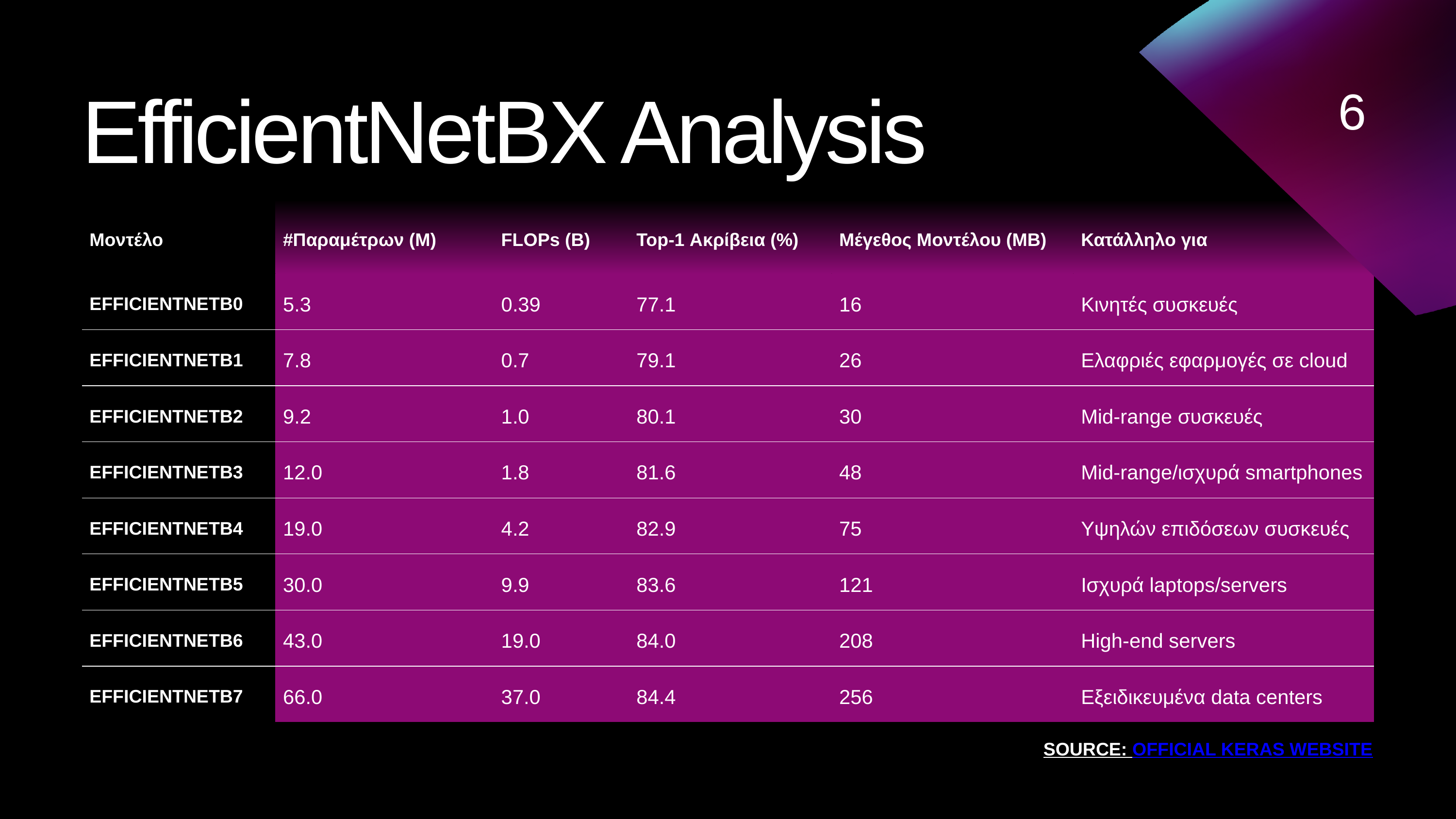

EfficientNetBX Analysis
6
| Μοντέλο | #Παραμέτρων (Μ) | FLOPs (B) | Top-1 Ακρίβεια (%) | Μέγεθος Μοντέλου (MB) | Κατάλληλο για |
| --- | --- | --- | --- | --- | --- |
| EFFICIENTNETB0 | 5.3 | 0.39 | 77.1 | 16 | Κινητές συσκευές |
| EFFICIENTNETB1 | 7.8 | 0.7 | 79.1 | 26 | Ελαφριές εφαρμογές σε cloud |
| EFFICIENTNETB2 | 9.2 | 1.0 | 80.1 | 30 | Mid-range συσκευές |
| EFFICIENTNETB3 | 12.0 | 1.8 | 81.6 | 48 | Mid-range/ισχυρά smartphones |
| EFFICIENTNETB4 | 19.0 | 4.2 | 82.9 | 75 | Υψηλών επιδόσεων συσκευές |
| EFFICIENTNETB5 | 30.0 | 9.9 | 83.6 | 121 | Ισχυρά laptops/servers |
| EFFICIENTNETB6 | 43.0 | 19.0 | 84.0 | 208 | High-end servers |
| EFFICIENTNETB7 | 66.0 | 37.0 | 84.4 | 256 | Εξειδικευμένα data centers |
SOURCE: OFFICIAL KERAS WEBSITE